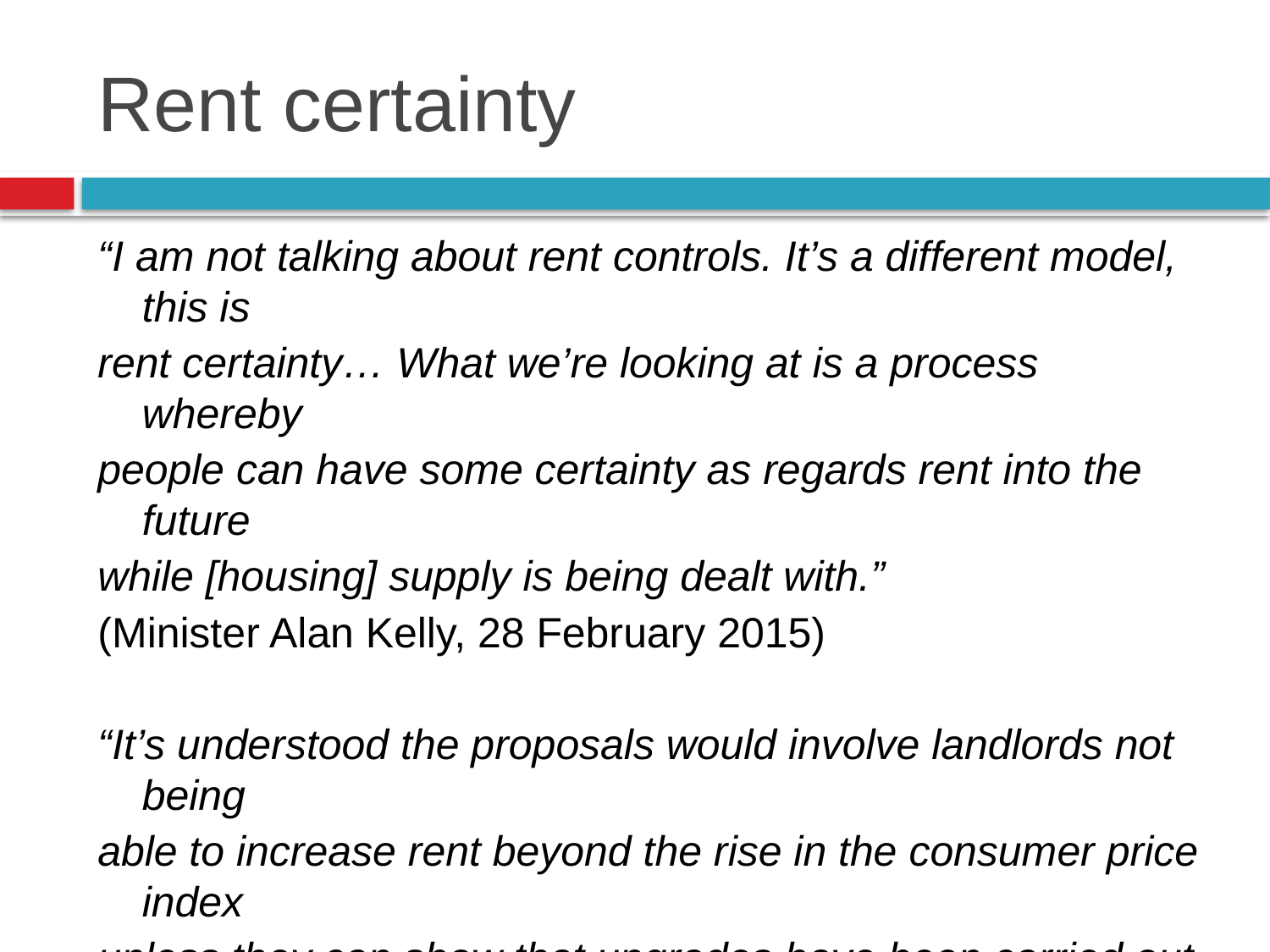

# Rent certainty
“I am not talking about rent controls. It’s a different model, this is
rent certainty… What we’re looking at is a process whereby
people can have some certainty as regards rent into the future
while [housing] supply is being dealt with.”
(Minister Alan Kelly, 28 February 2015)

“It’s understood the proposals would involve landlords not being
able to increase rent beyond the rise in the consumer price index
unless they can show that upgrades have been carried out on a
rental property that would justify an above inflation rent
increase.” (thejournal.ie, 28 February 2015)